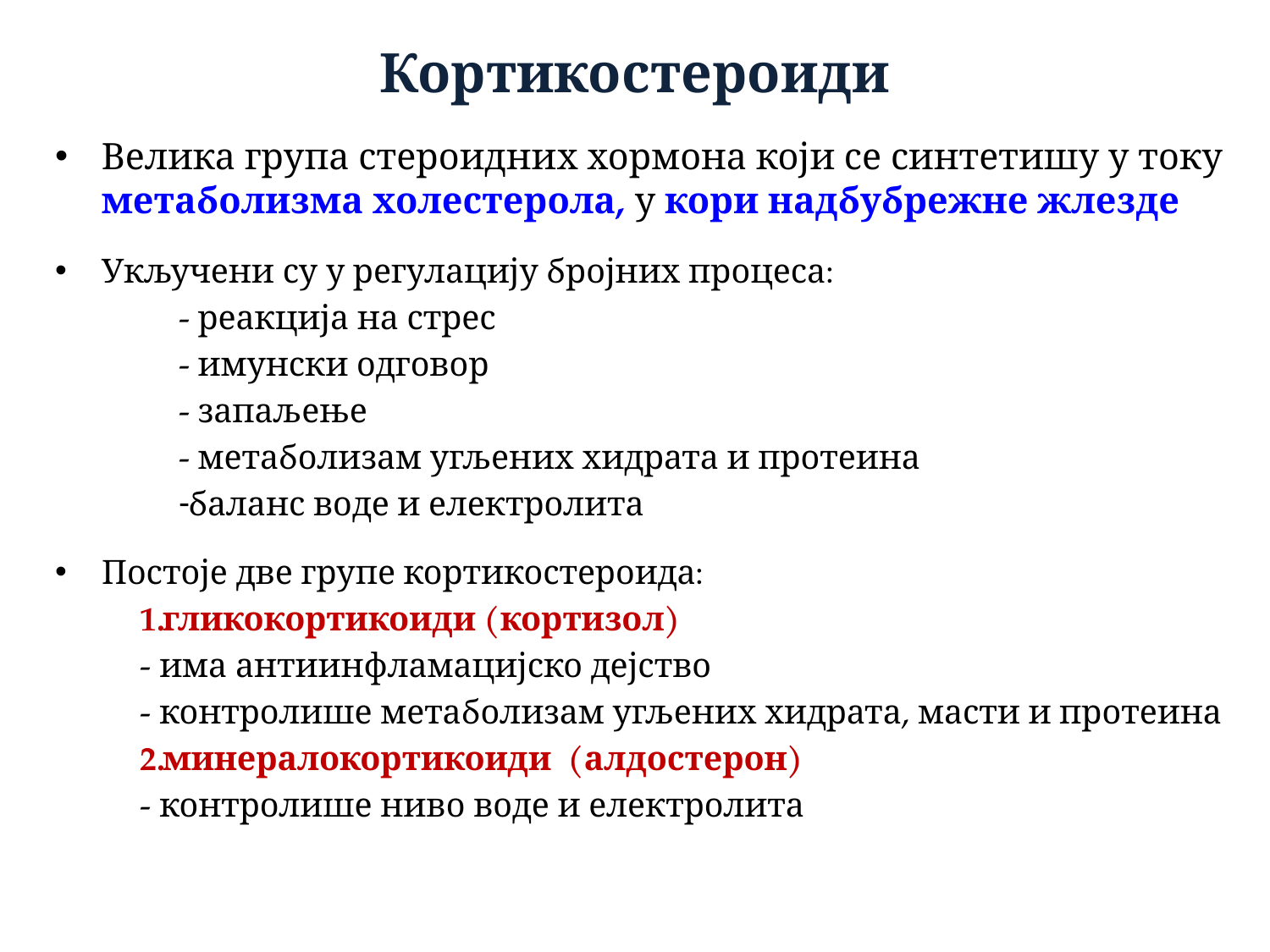

# Кортикостероиди
Велика група стероидних хормона који се синтетишу у току метаболизма холестерола, у кори надбубрежне жлезде

Укључени су у регулацију бројних процеса:
- реакција на стрес
- имунски одговор
- запаљење
- метаболизам угљених хидрата и протеина
баланс воде и електролита

Постоје две групе кортикостероида:
гликокортикоиди (кортизол)
- има антиинфламацијско дејство
- контролише метаболизам угљених хидрата, масти и протеина
минералокортикоиди  (алдостерон)
- контролише ниво воде и електролита